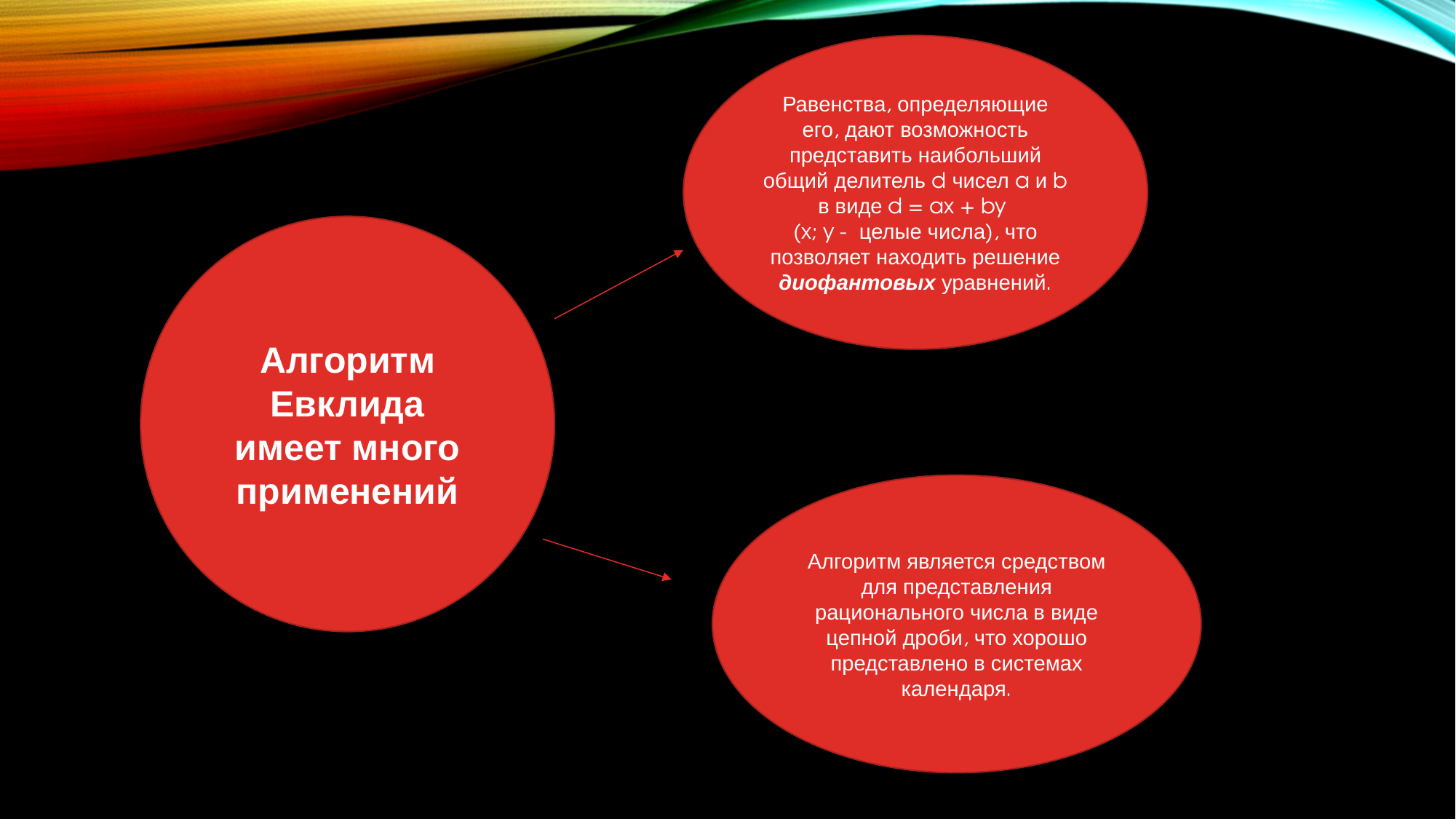

Равенства, определяющие его, дают возможность представить наибольший общий делитель d чисел a и b в виде d = ax + by
(x; y -  целые числа), что позволяет находить решение диофантовых уравнений.

Алгоритм Евклида имеет много применений
Алгоритм является средством для представления рационального числа в виде цепной дроби, что хорошо представлено в системах календаря.